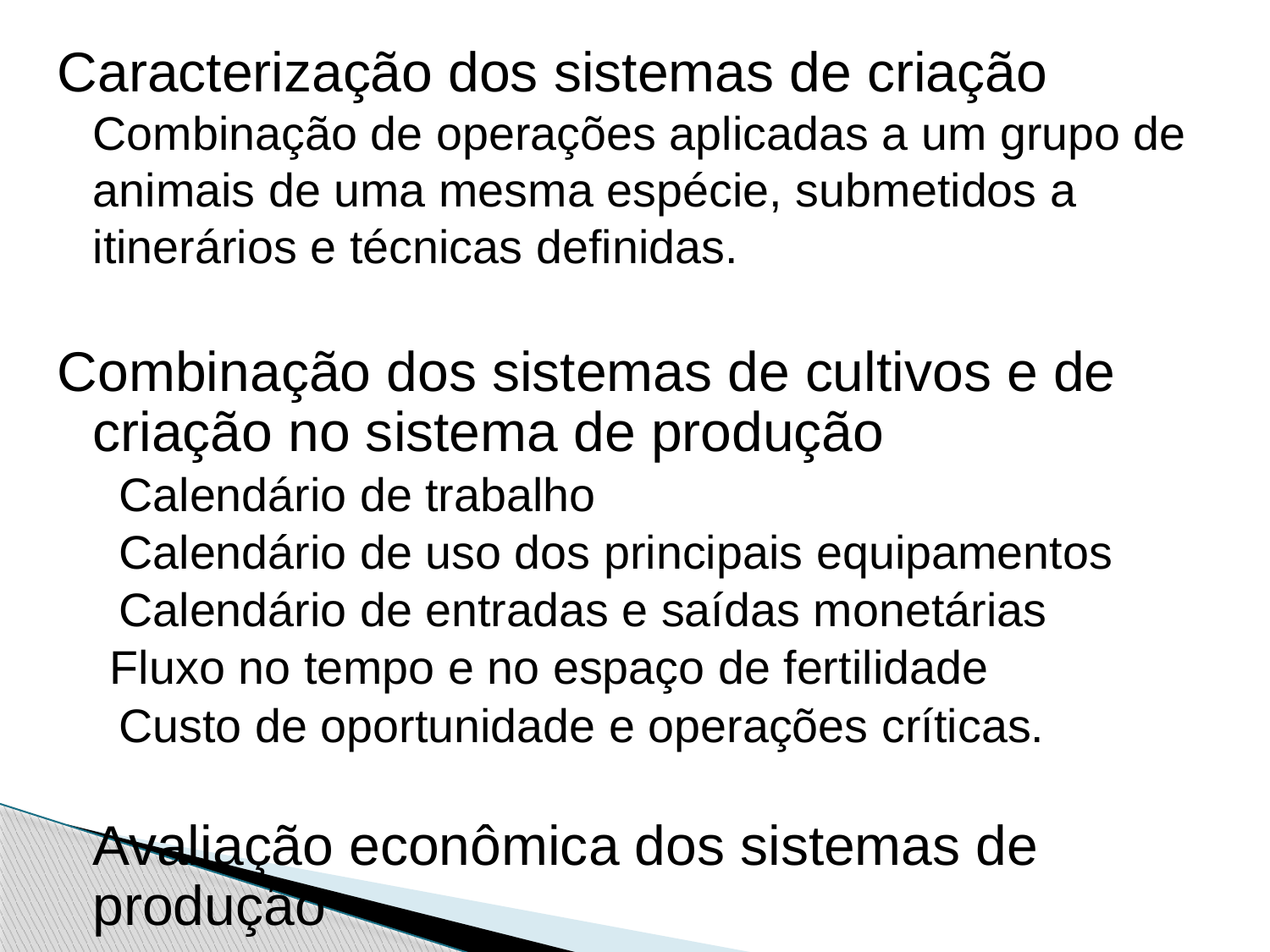

Caracterização dos sistemas de criação Combinação de operações aplicadas a um grupo de animais de uma mesma espécie, submetidos a itinerários e técnicas definidas.

Combinação dos sistemas de cultivos e de criação no sistema de produção
	  Calendário de trabalho
	  Calendário de uso dos principais equipamentos
	  Calendário de entradas e saídas monetárias
    Fluxo no tempo e no espaço de fertilidade
	  Custo de oportunidade e operações críticas.

	Avaliação econômica dos sistemas de produção